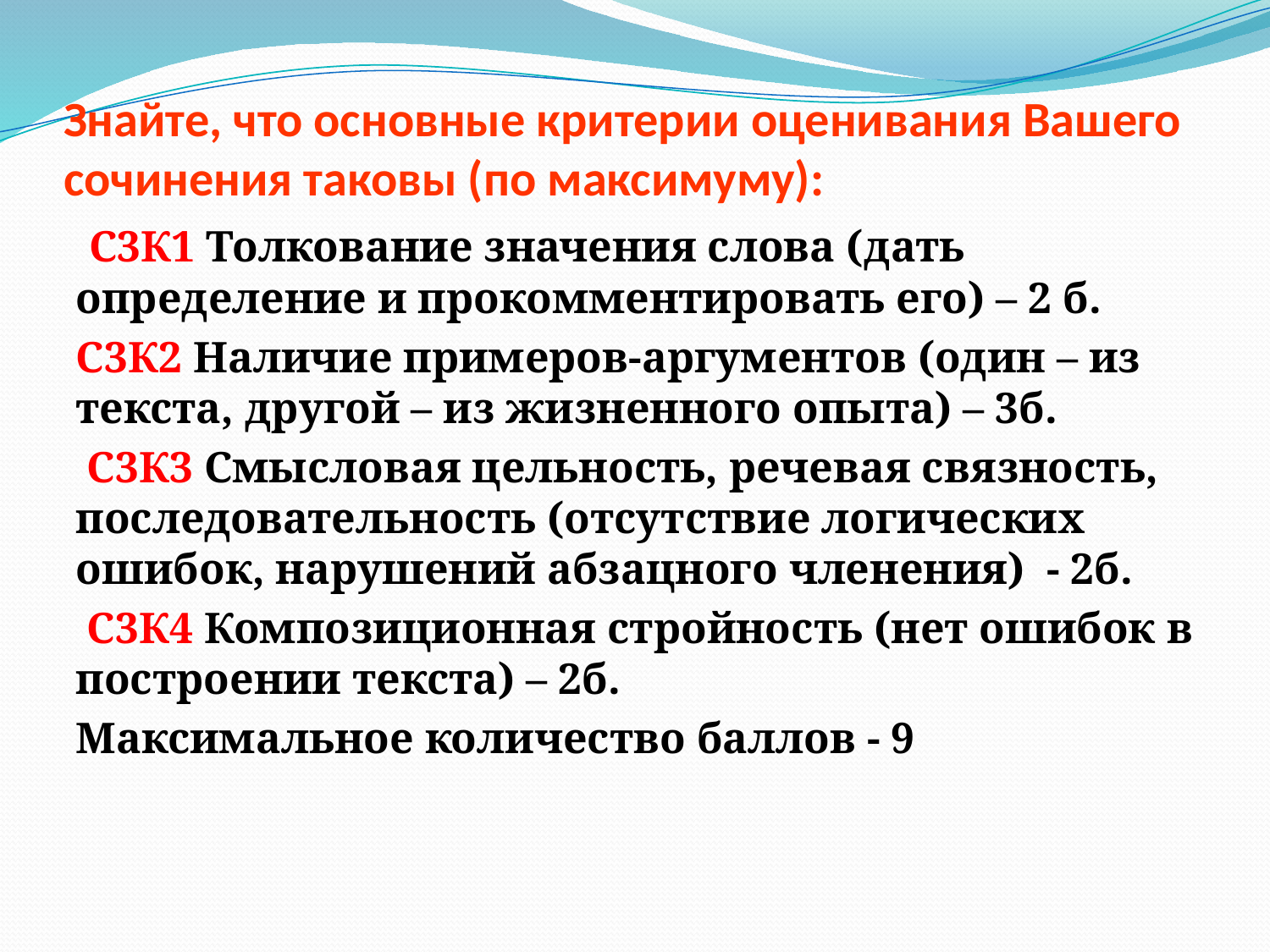

# Знайте, что основные критерии оценивания Вашего сочинения таковы (по максимуму):
 С3К1 Толкование значения слова (дать определение и прокомментировать его) – 2 б.
С3К2 Наличие примеров-аргументов (один – из текста, другой – из жизненного опыта) – 3б.
 С3К3 Смысловая цельность, речевая связность, последовательность (отсутствие логических ошибок, нарушений абзацного членения)  - 2б.
 С3К4 Композиционная стройность (нет ошибок в построении текста) – 2б.
Максимальное количество баллов - 9